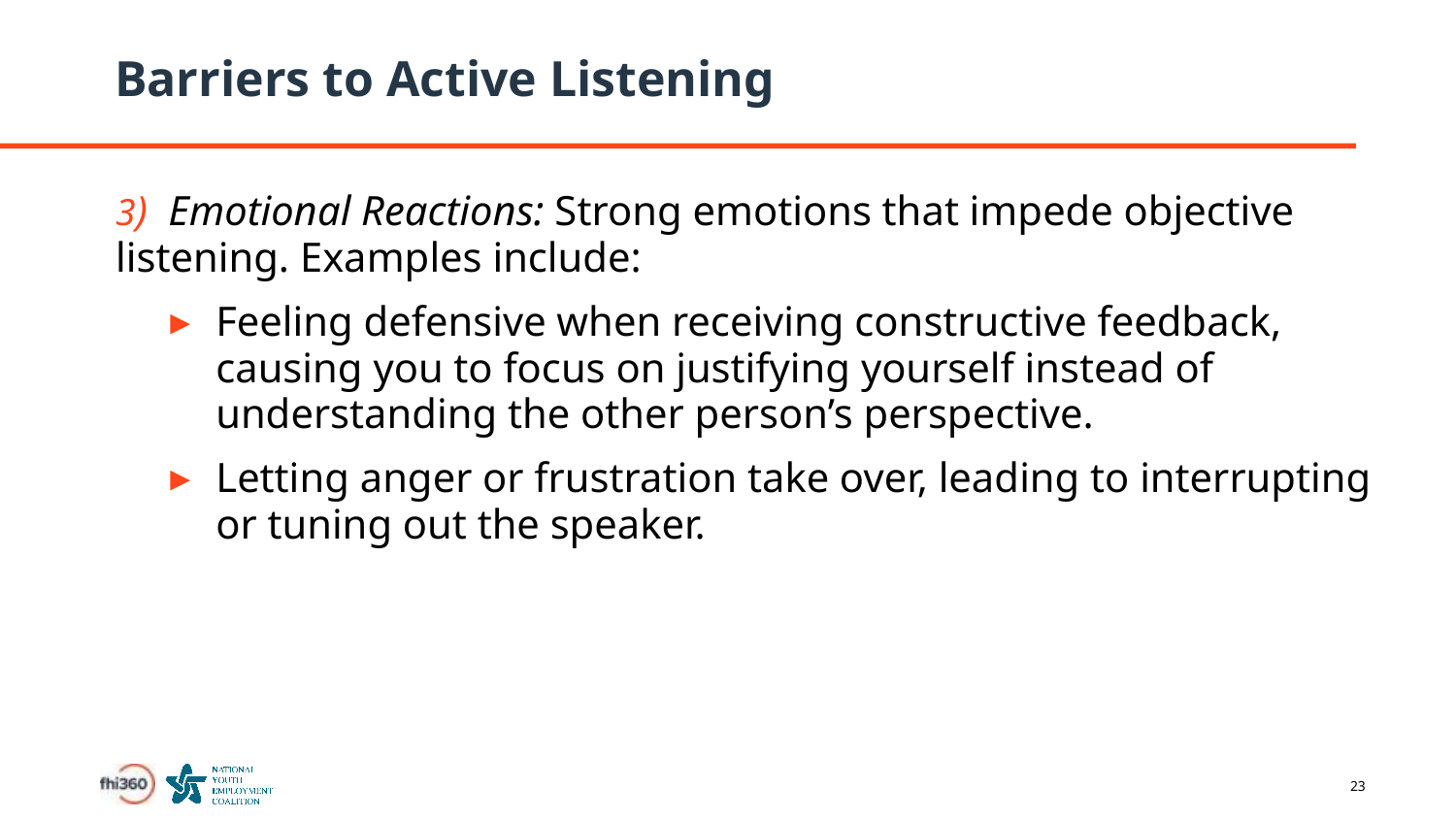

# Barriers to Active Listening
3)  Emotional Reactions: Strong emotions that impede objective listening. Examples include:
Feeling defensive when receiving constructive feedback, causing you to focus on justifying yourself instead of understanding the other person’s perspective.
Letting anger or frustration take over, leading to interrupting or tuning out the speaker.